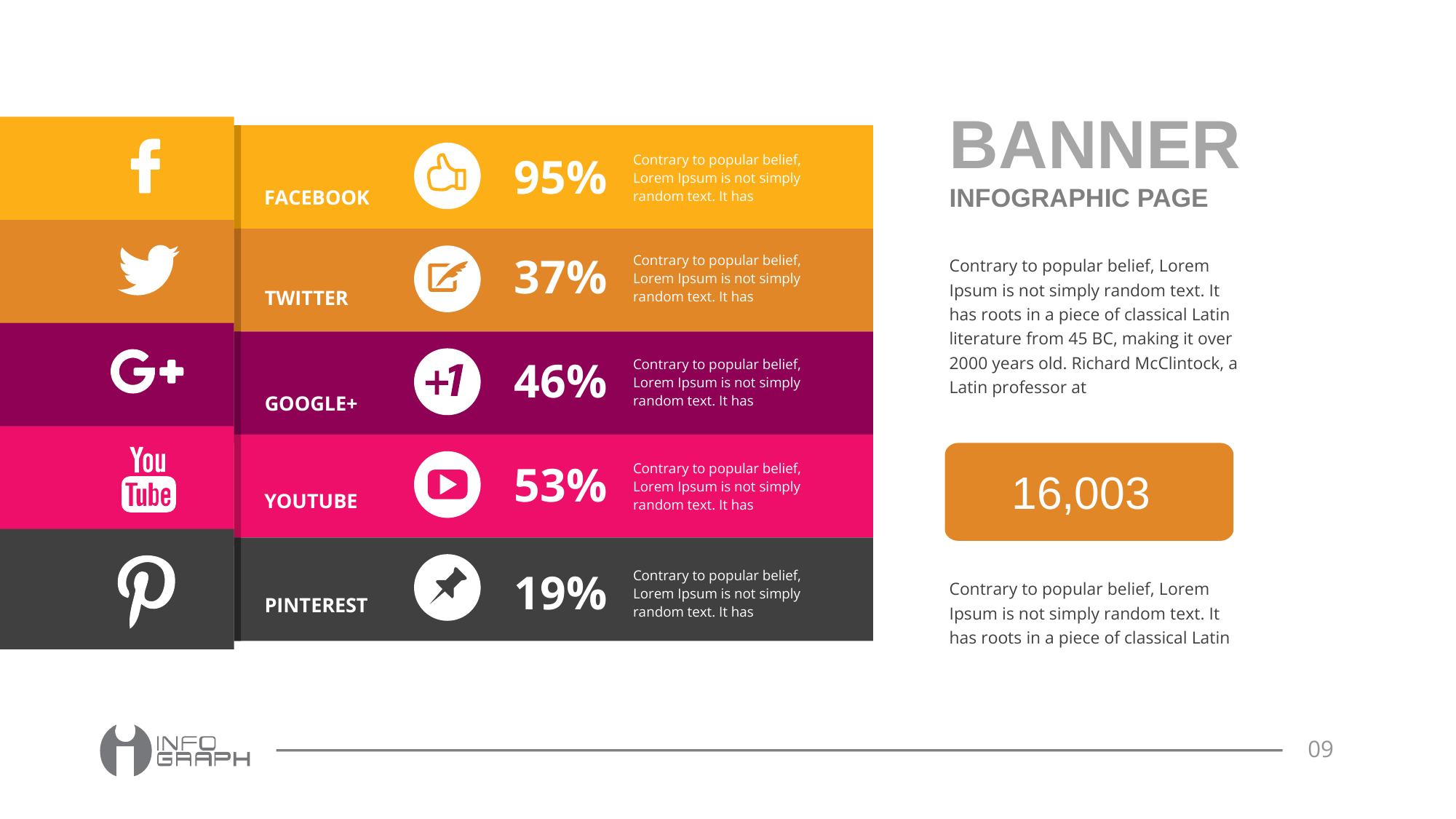

95%
Contrary to popular belief, Lorem Ipsum is not simply random text. It has
BANNER
INFOGRAPHIC PAGE

FACEBOOK

37%
Contrary to popular belief, Lorem Ipsum is not simply random text. It has

Contrary to popular belief, Lorem Ipsum is not simply random text. It has roots in a piece of classical Latin literature from 45 BC, making it over 2000 years old. Richard McClintock, a Latin professor at

TWITTER

46%
Contrary to popular belief, Lorem Ipsum is not simply random text. It has

GOOGLE+

53%
Contrary to popular belief, Lorem Ipsum is not simply random text. It has

16,003

YOUTUBE

19%
Contrary to popular belief, Lorem Ipsum is not simply random text. It has

Contrary to popular belief, Lorem Ipsum is not simply random text. It has roots in a piece of classical Latin
PINTEREST
09